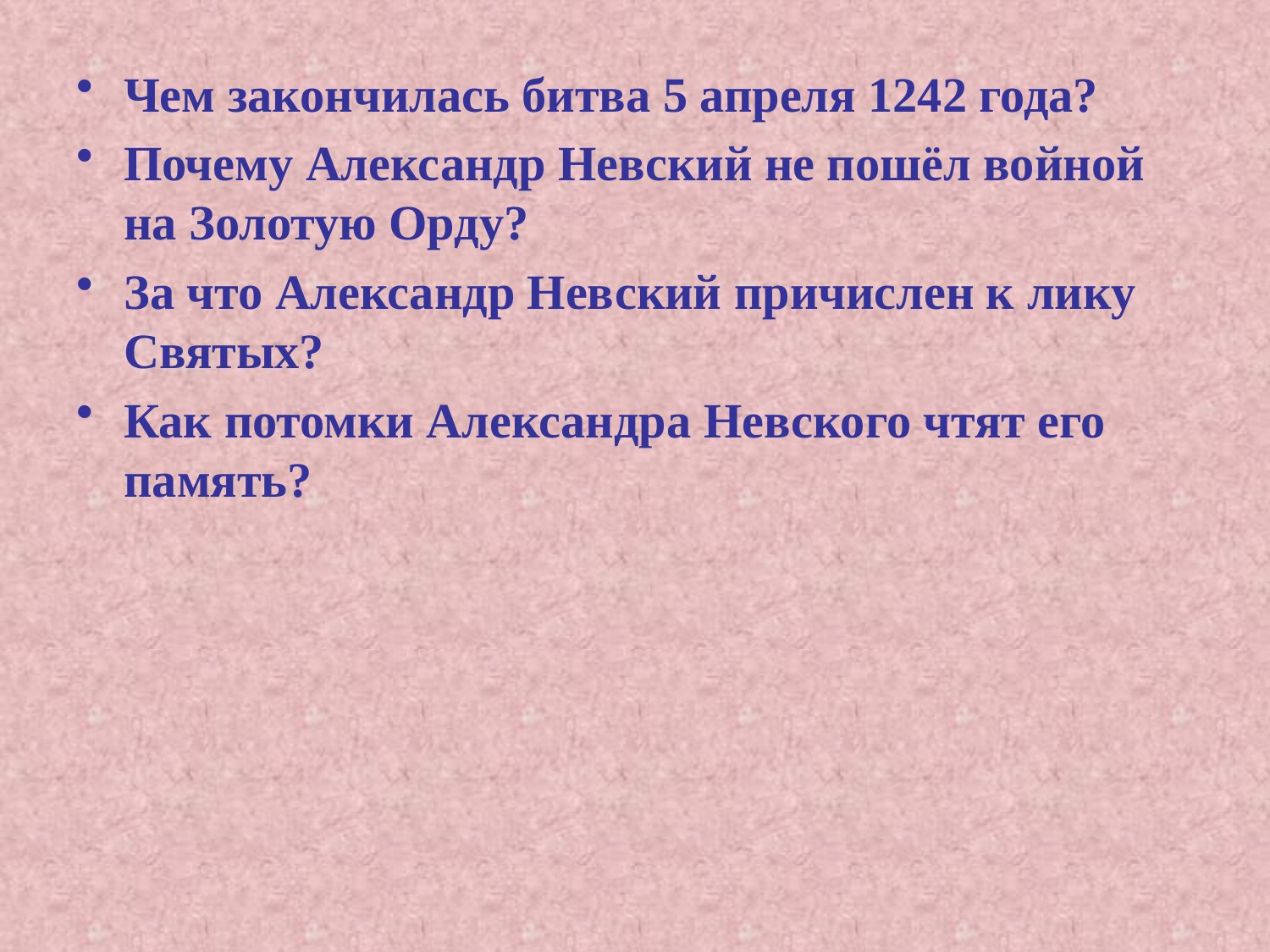

Чем закончилась битва 5 апреля 1242 года?
Почему Александр Невский не пошёл войной на Золотую Орду?
За что Александр Невский причислен к лику Святых?
Как потомки Александра Невского чтят его память?